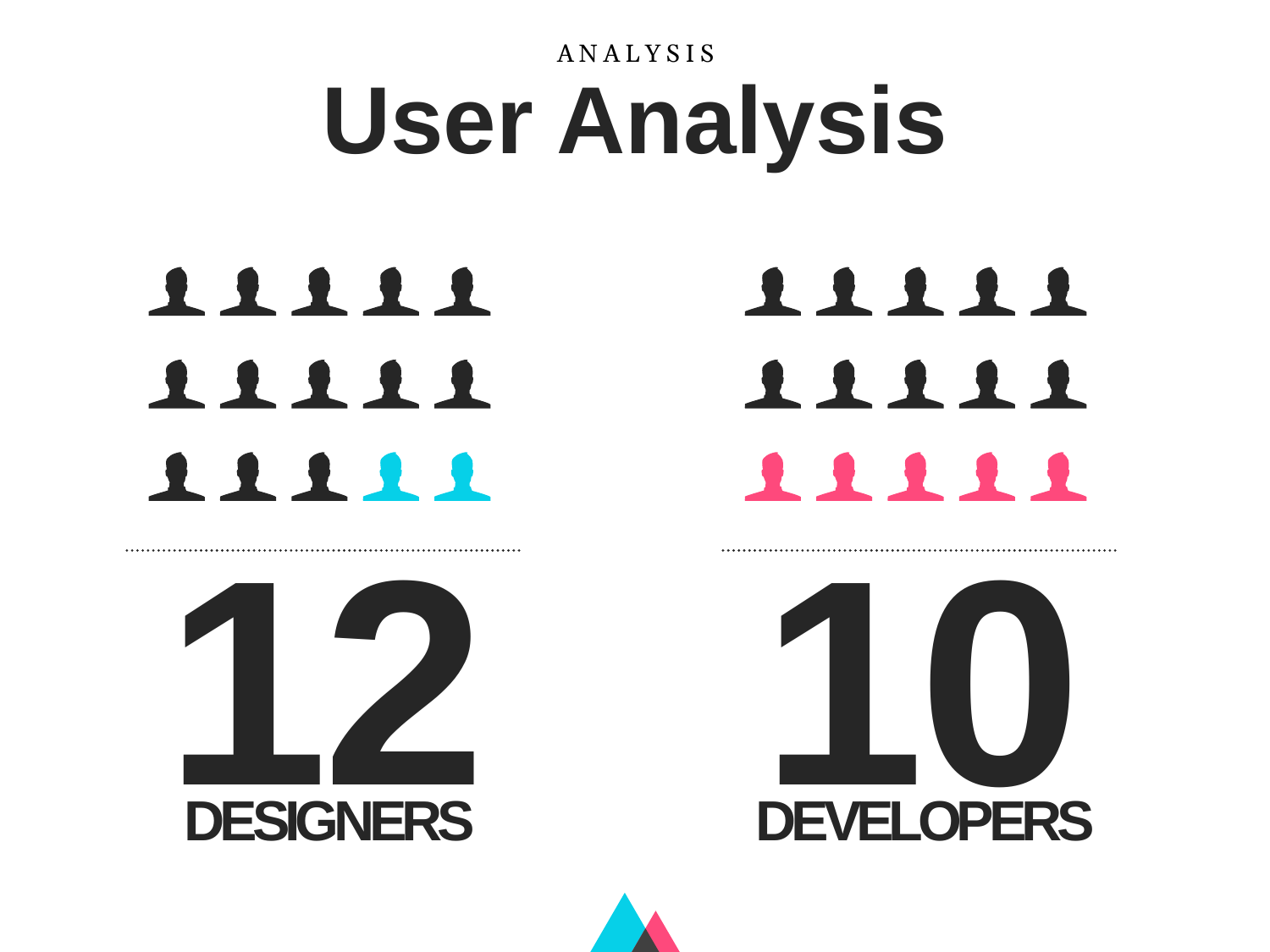

ANALYSIS
User Analysis

12
10
DESIGNERS
DEVELOPERS